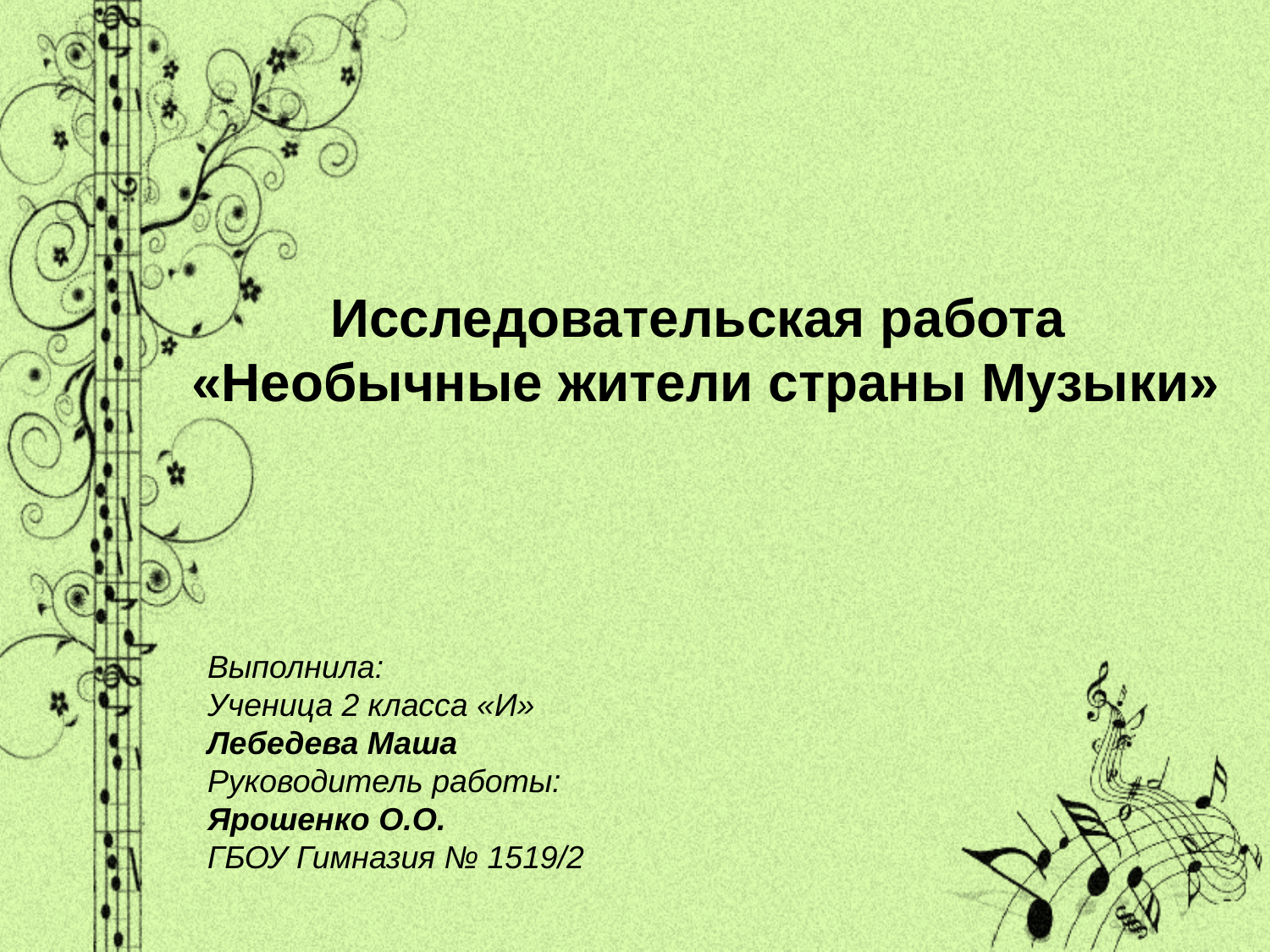

# Исследовательская работа «Необычные жители страны Музыки»
Выполнила:
Ученица 2 класса «И»
Лебедева Маша
Руководитель работы:
Ярошенко О.О.
ГБОУ Гимназия № 1519/2